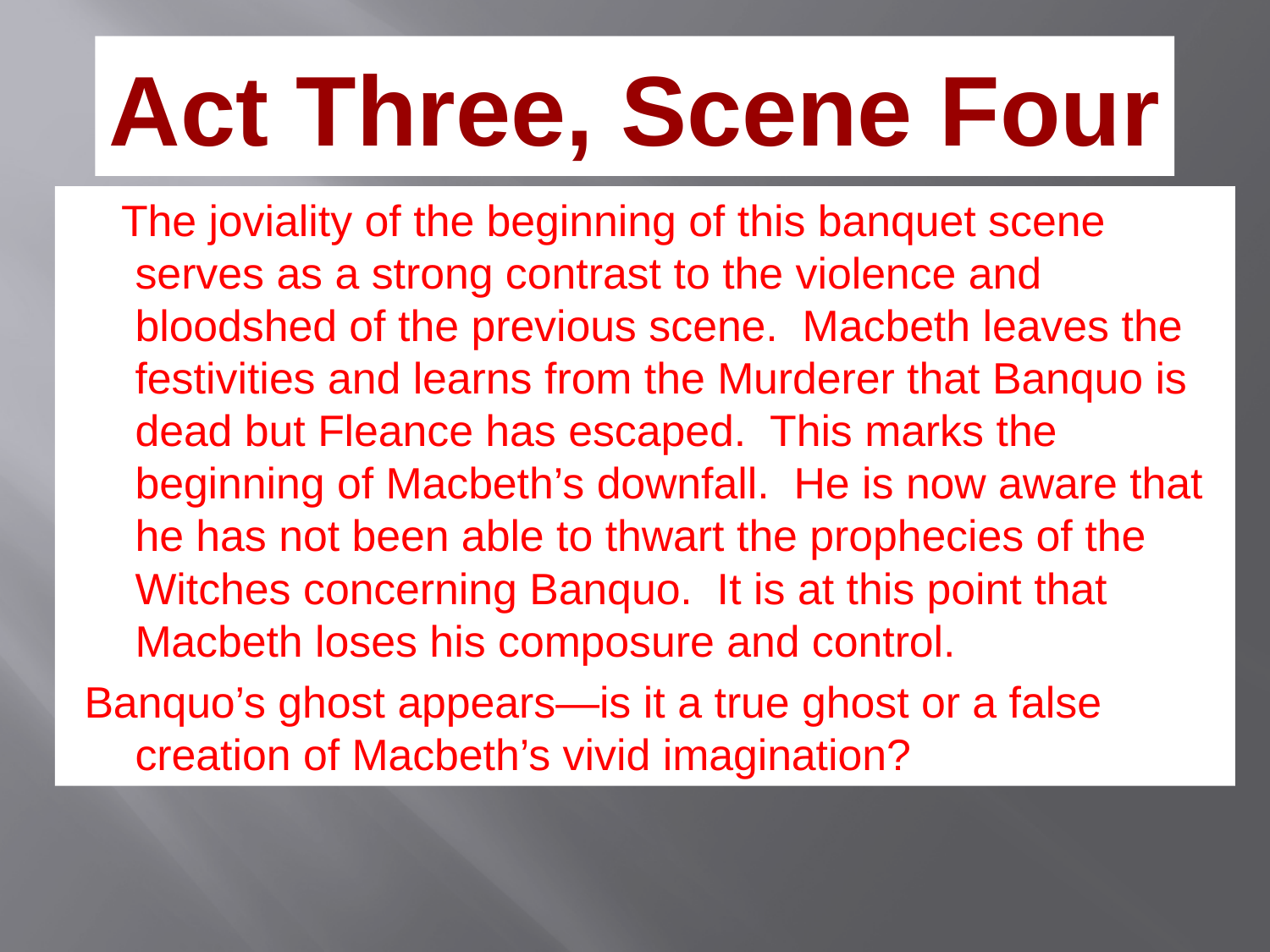

# Act Three, Scene Four
   The joviality of the beginning of this banquet scene serves as a strong contrast to the violence and bloodshed of the previous scene.  Macbeth leaves the festivities and learns from the Murderer that Banquo is dead but Fleance has escaped.  This marks the beginning of Macbeth’s downfall.  He is now aware that he has not been able to thwart the prophecies of the Witches concerning Banquo.  It is at this point that Macbeth loses his composure and control.
Banquo’s ghost appears—is it a true ghost or a false creation of Macbeth’s vivid imagination?